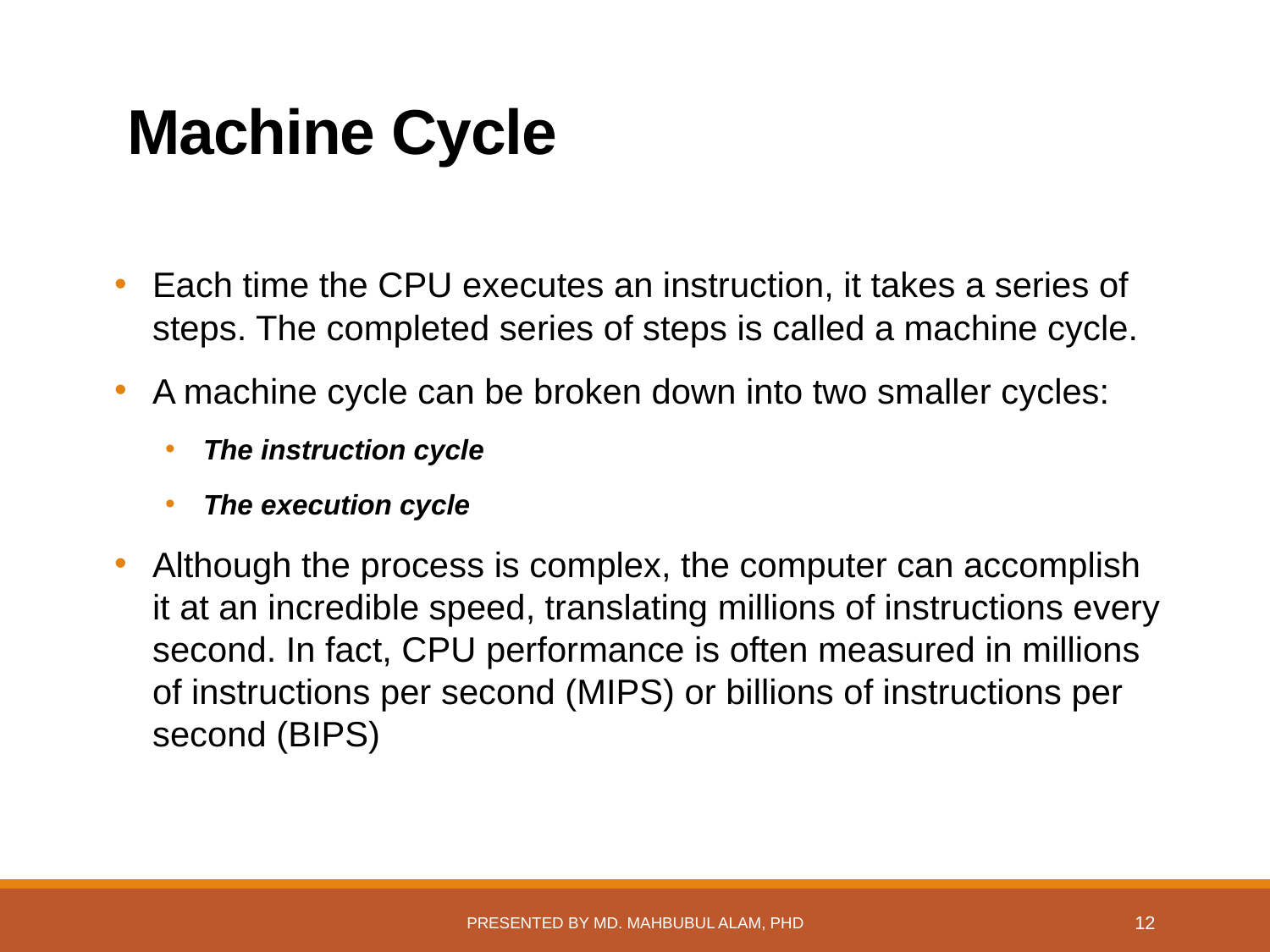

# Machine Cycle
Each time the CPU executes an instruction, it takes a series of steps. The completed series of steps is called a machine cycle.
A machine cycle can be broken down into two smaller cycles:
The instruction cycle
The execution cycle
Although the process is complex, the computer can accomplish it at an incredible speed, translating millions of instructions every second. In fact, CPU performance is often measured in millions of instructions per second (MIPS) or billions of instructions per second (BIPS)
Presented by Md. Mahbubul Alam, PhD
12